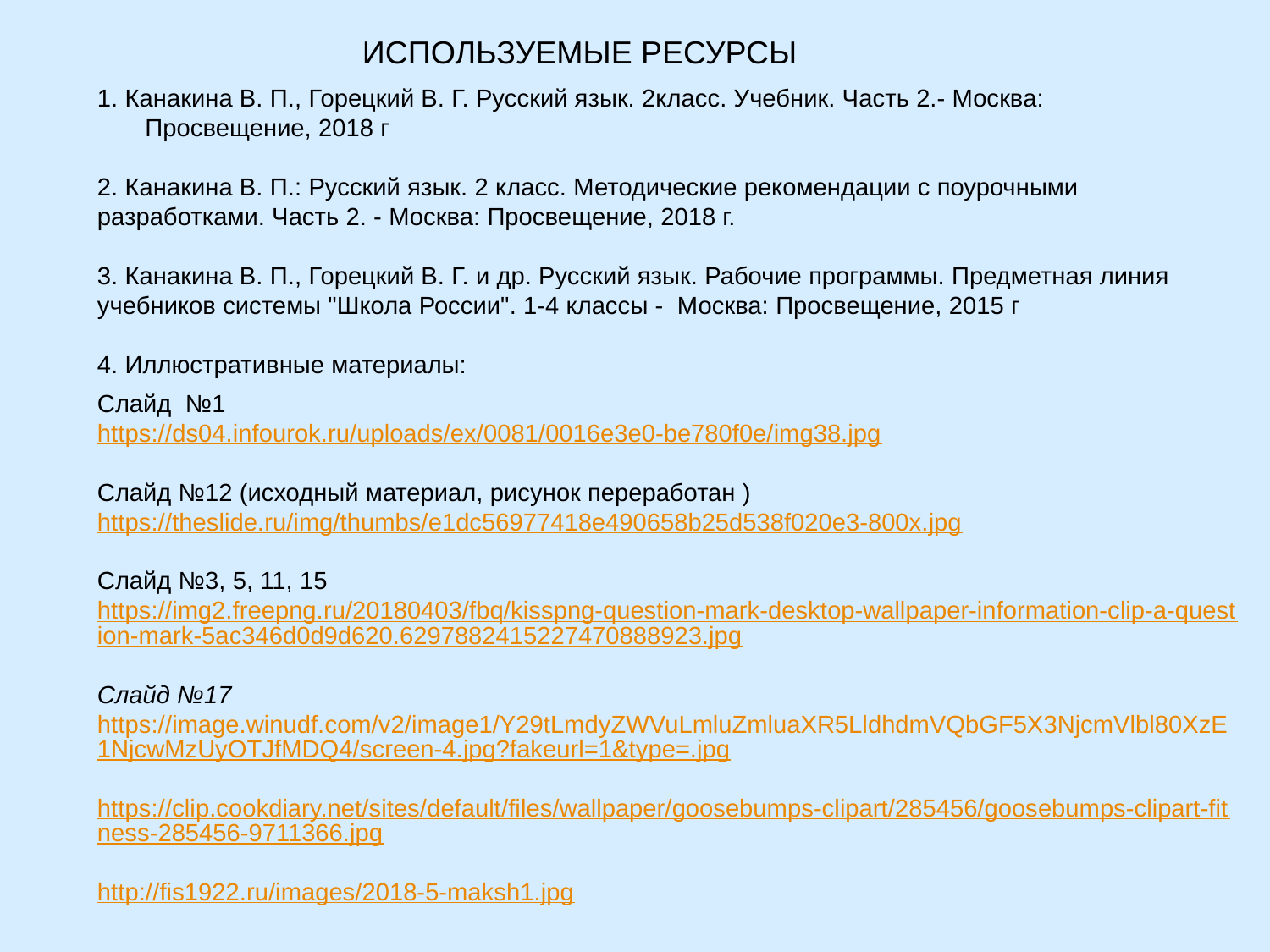

ИСПОЛЬЗУЕМЫЕ РЕСУРСЫ
1. Канакина В. П., Горецкий В. Г. Русский язык. 2класс. Учебник. Часть 2.- Москва: Просвещение, 2018 г

2. Канакина В. П.: Русский язык. 2 класс. Методические рекомендации с поурочными разработками. Часть 2. - Москва: Просвещение, 2018 г.

3. Канакина В. П., Горецкий В. Г. и др. Русский язык. Рабочие программы. Предметная линия учебников системы "Школа России". 1-4 классы -  Москва: Просвещение, 2015 г

4. Иллюстративные материалы:

Слайд  №1
https://ds04.infourok.ru/uploads/ex/0081/0016e3e0-be780f0e/img38.jpg

Слайд №12 (исходный материал, рисунок переработан )
https://theslide.ru/img/thumbs/e1dc56977418e490658b25d538f020e3-800x.jpg

Слайд №3, 5, 11, 15
https://img2.freepng.ru/20180403/fbq/kisspng-question-mark-desktop-wallpaper-information-clip-a-question-mark-5ac346d0d9d620.6297882415227470888923.jpg

Слайд №17
https://image.winudf.com/v2/image1/Y29tLmdyZWVuLmluZmluaXR5LldhdmVQbGF5X3NjcmVlbl80XzE1NjcwMzUyOTJfMDQ4/screen-4.jpg?fakeurl=1&type=.jpg

https://clip.cookdiary.net/sites/default/files/wallpaper/goosebumps-clipart/285456/goosebumps-clipart-fitness-285456-9711366.jpg

http://fis1922.ru/images/2018-5-maksh1.jpg